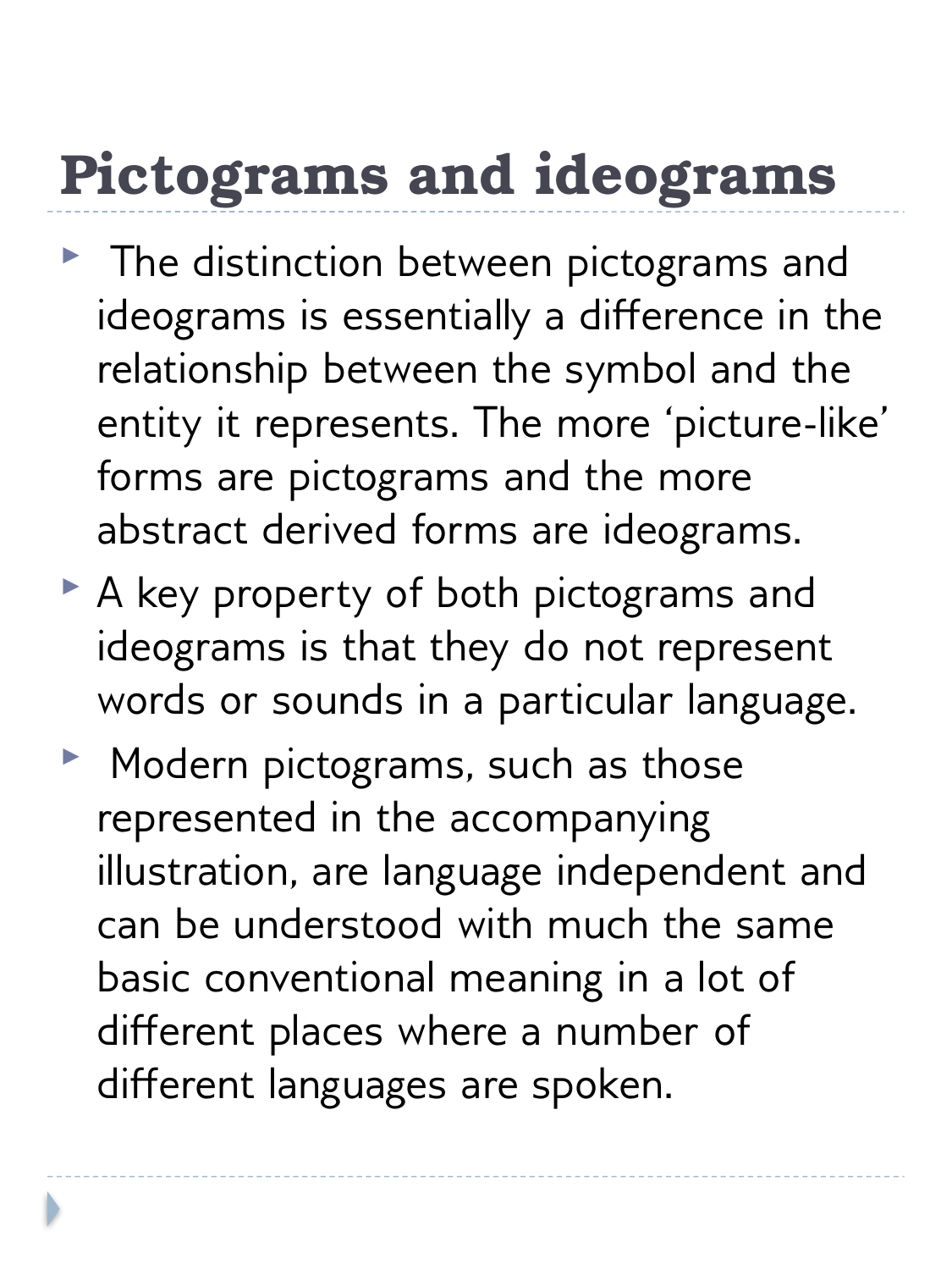

# Pictograms and ideograms
 The distinction between pictograms and ideograms is essentially a difference in the relationship between the symbol and the entity it represents. The more ‘picture-like’ forms are pictograms and the more abstract derived forms are ideograms.
A key property of both pictograms and ideograms is that they do not represent words or sounds in a particular language.
 Modern pictograms, such as those represented in the accompanying illustration, are language independent and can be understood with much the same basic conventional meaning in a lot of different places where a number of different languages are spoken.